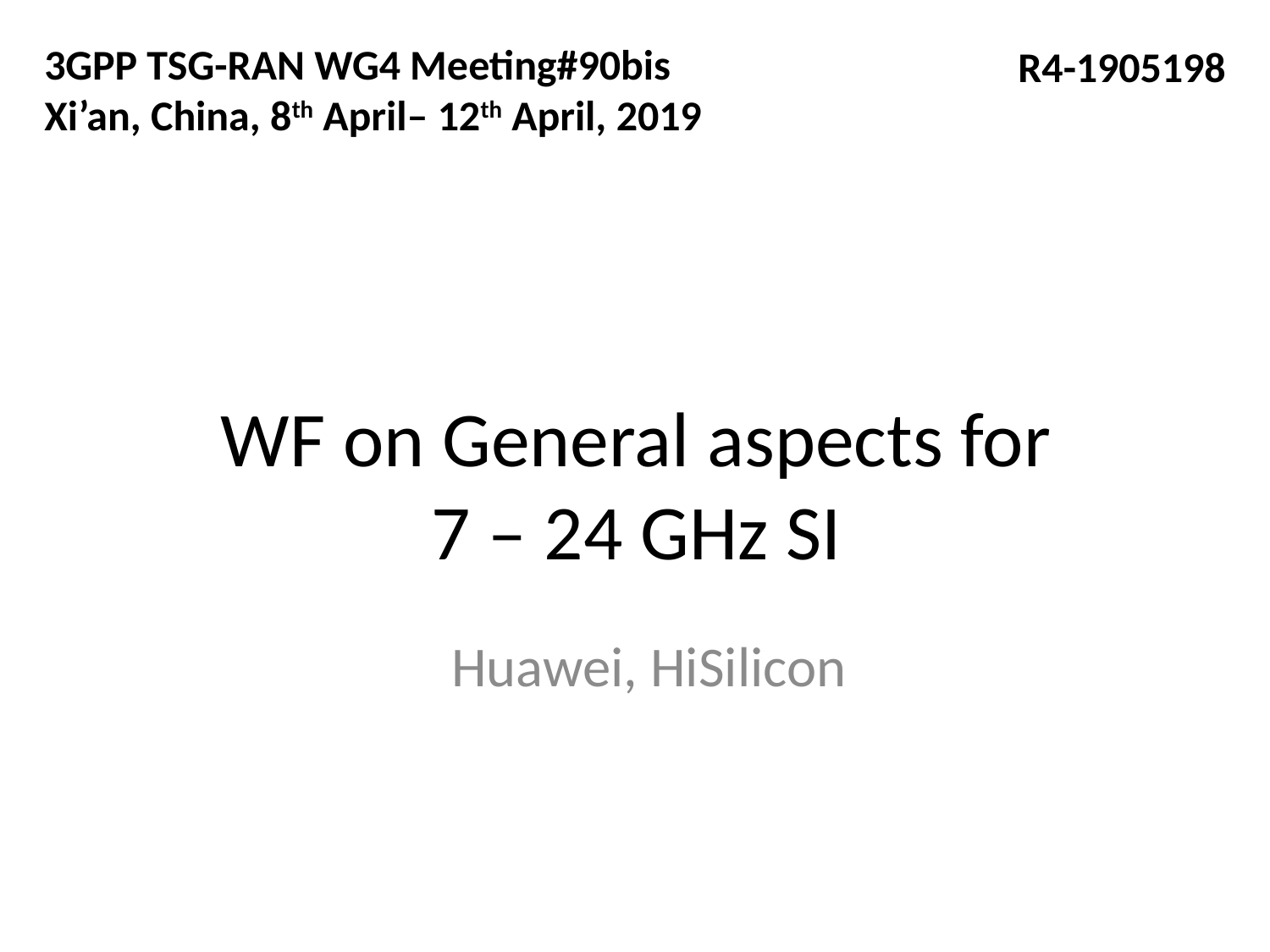

3GPP TSG-RAN WG4 Meeting#90bis
Xi’an, China, 8th April– 12th April, 2019
R4-1905198
# WF on General aspects for 7 – 24 GHz SI
Huawei, HiSilicon